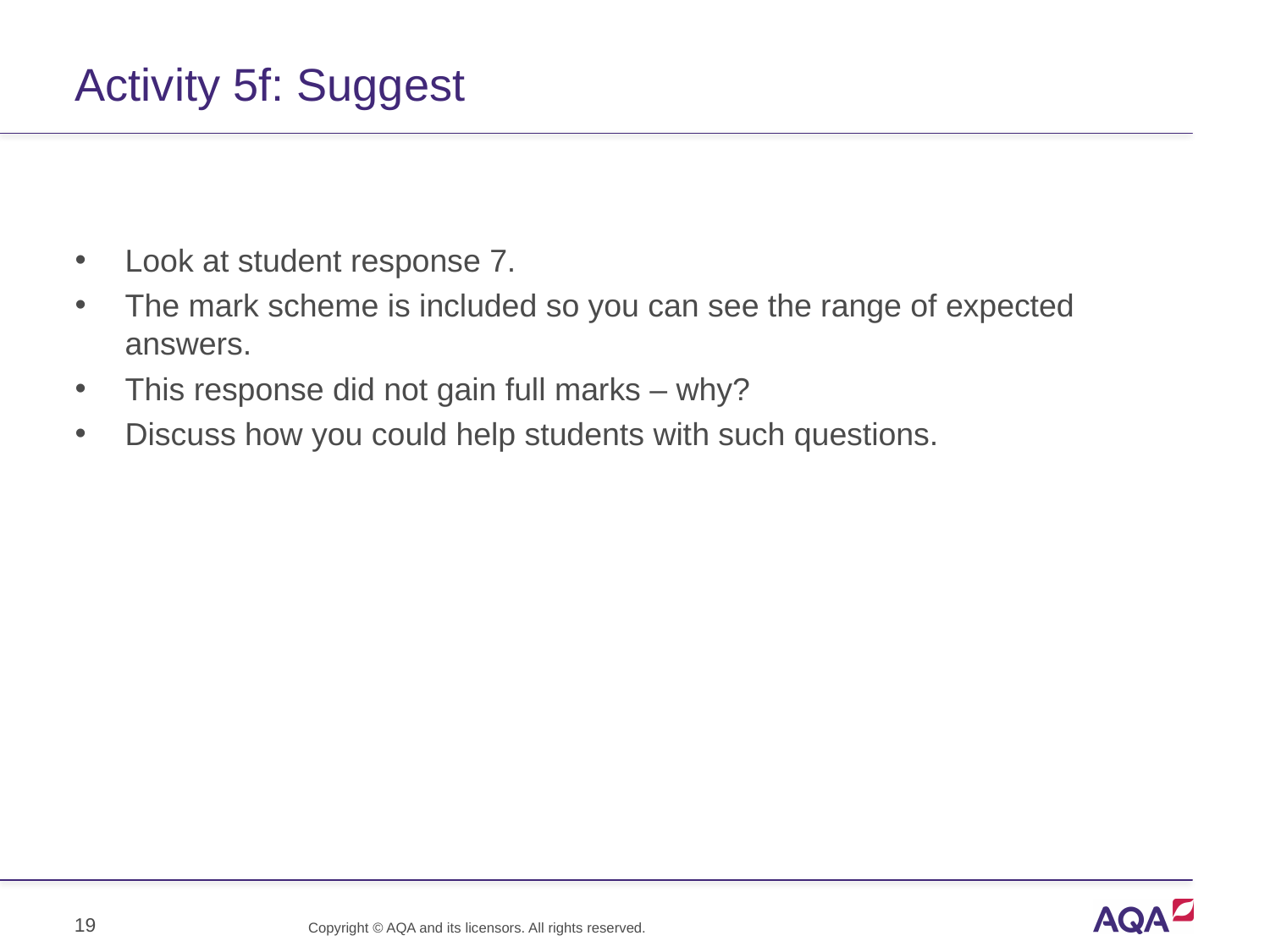

# Activity 5f: Suggest
Look at student response 7.
The mark scheme is included so you can see the range of expected answers.
This response did not gain full marks – why?
Discuss how you could help students with such questions.

19
Copyright © AQA and its licensors. All rights reserved.